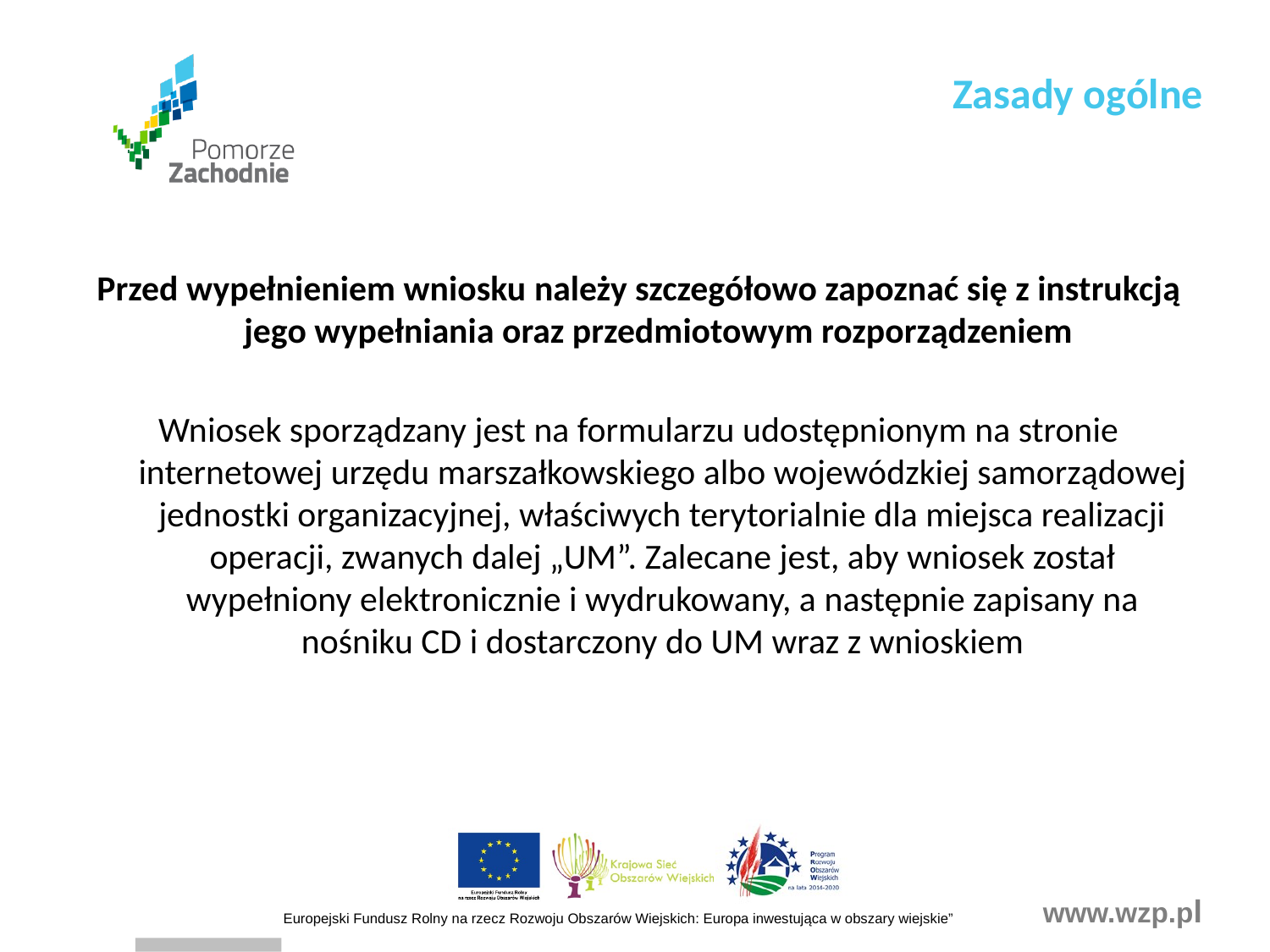

Zasady ogólne

Przed wypełnieniem wniosku należy szczegółowo zapoznać się z instrukcją jego wypełniania oraz przedmiotowym rozporządzeniem

Wniosek sporządzany jest na formularzu udostępnionym na stronie internetowej urzędu marszałkowskiego albo wojewódzkiej samorządowej jednostki organizacyjnej, właściwych terytorialnie dla miejsca realizacji operacji, zwanych dalej „UM”. Zalecane jest, aby wniosek został wypełniony elektronicznie i wydrukowany, a następnie zapisany na nośniku CD i dostarczony do UM wraz z wnioskiem